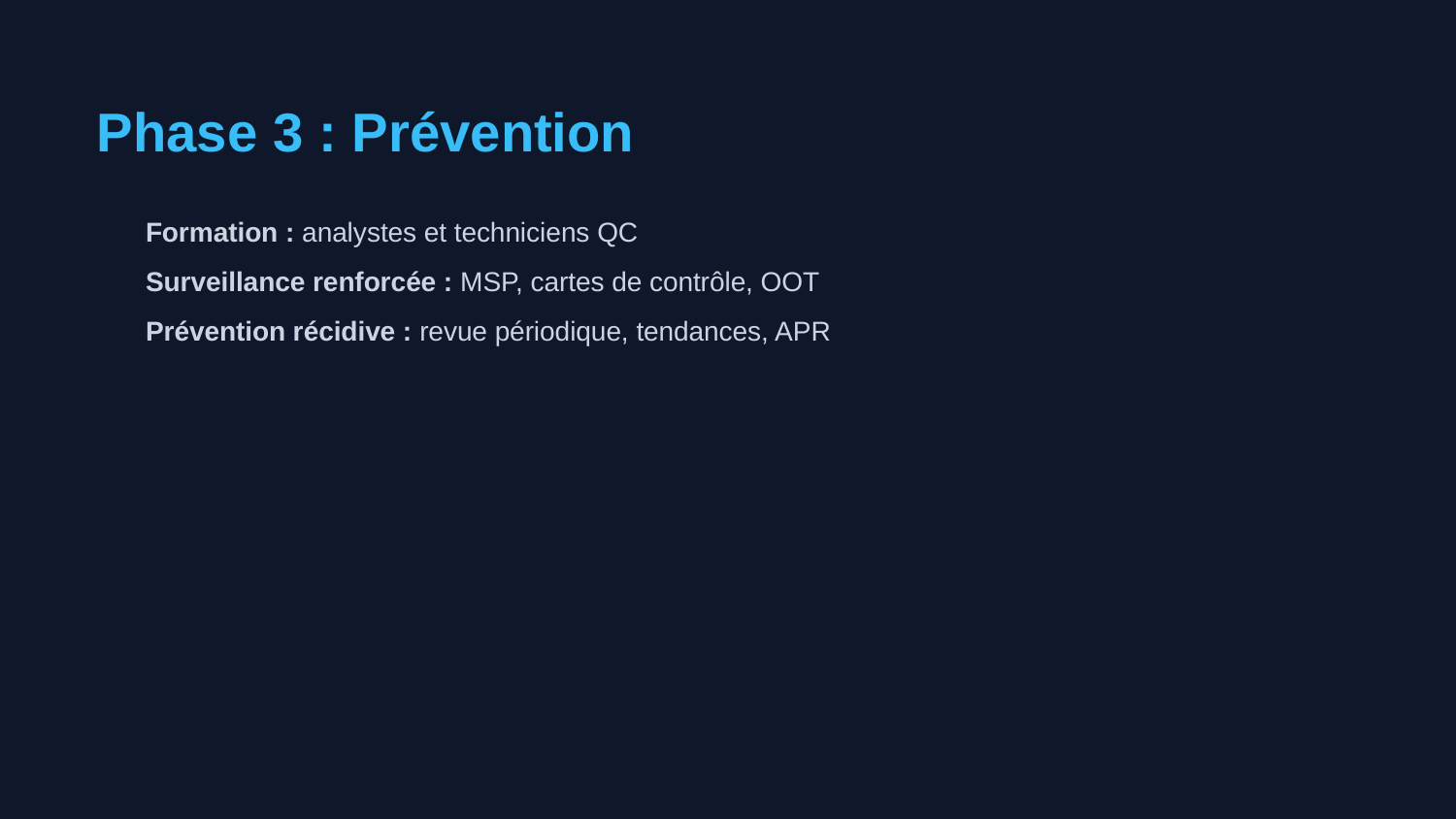

Phase 3 : Prévention
Formation : analystes et techniciens QC
Surveillance renforcée : MSP, cartes de contrôle, OOT
Prévention récidive : revue périodique, tendances, APR